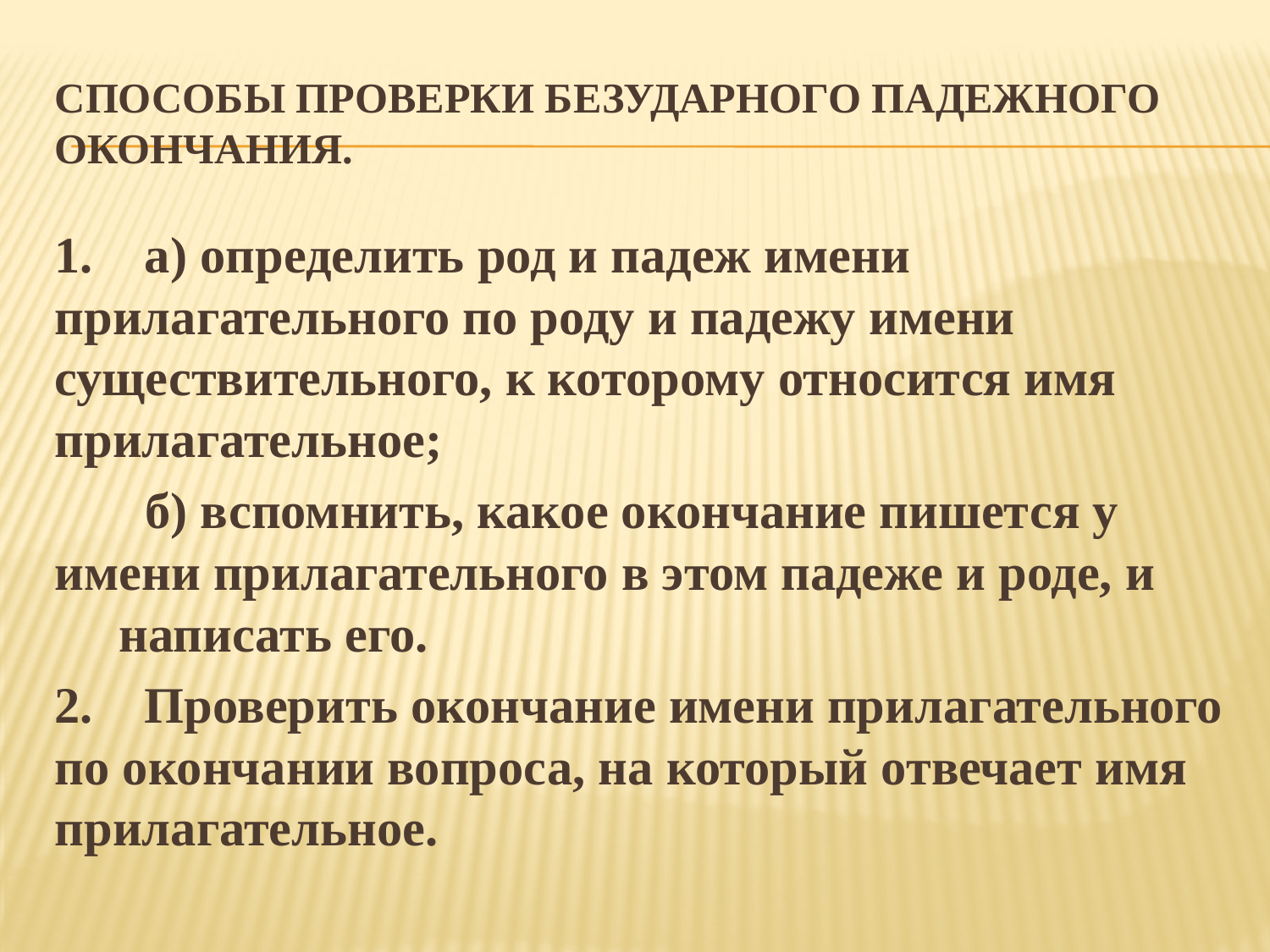

# Способы проверки безударного падежного окончания.
1.    а) определить род и падеж имени прилагательного по роду и падежу имени существительного, к которому относится имя прилагательное;
       б) вспомнить, какое окончание пишется у имени прилагательного в этом падеже и роде, и            написать его.
2.    Проверить окончание имени прилагательного по окончании вопроса, на который отвечает имя прилагательное.